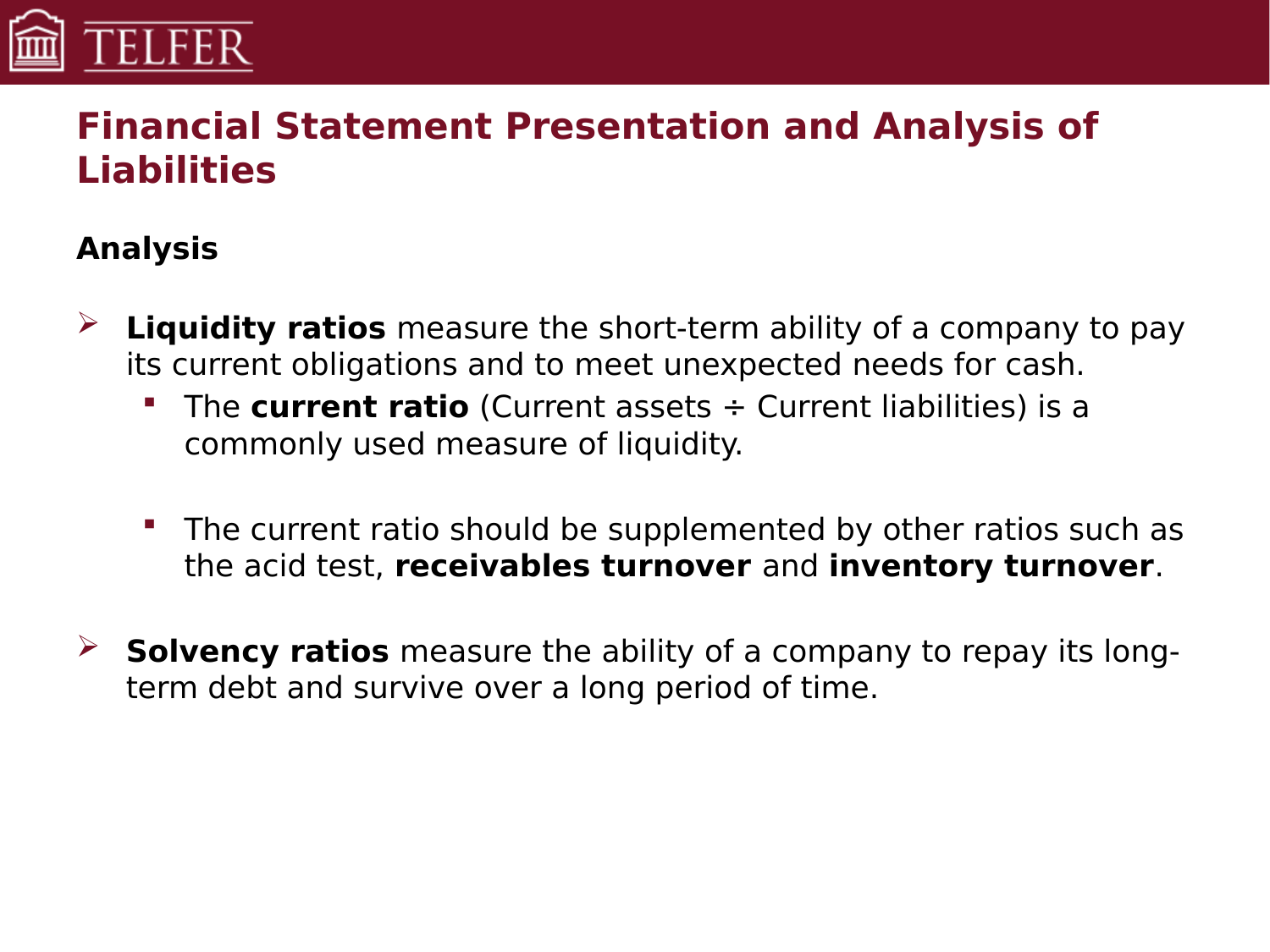

# Financial Statement Presentation and Analysis of Liabilities
Analysis

Liquidity ratios measure the short-term ability of a company to pay its current obligations and to meet unexpected needs for cash.
The current ratio (Current assets ÷ Current liabilities) is a commonly used measure of liquidity.

The current ratio should be supplemented by other ratios such as the acid test, receivables turnover and inventory turnover.

Solvency ratios measure the ability of a company to repay its long-term debt and survive over a long period of time.